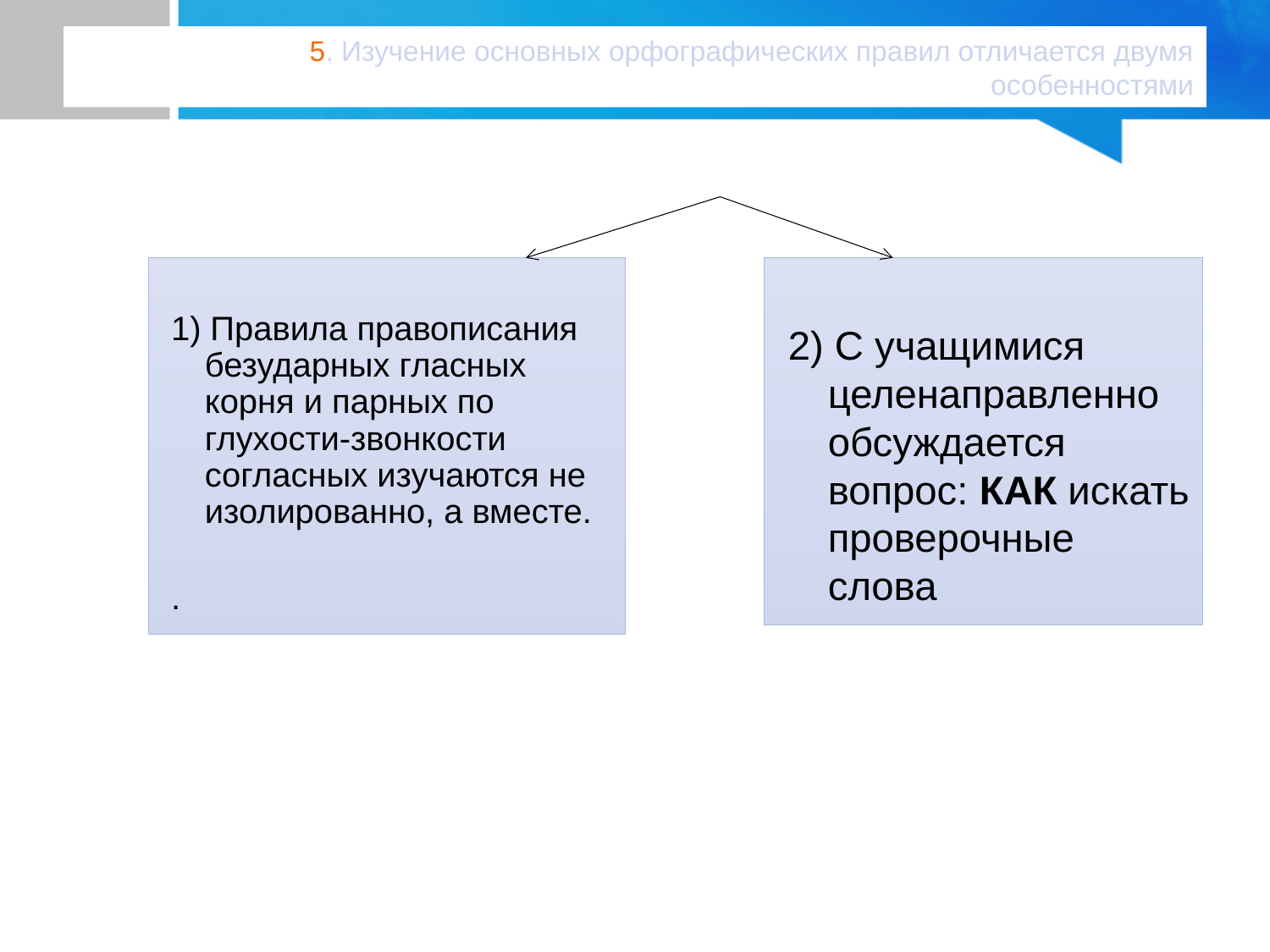

# 5. Изучение основных орфографических правил отличается двумя особенностями

1) Правила правописания безударных гласных корня и парных по глухости-звонкости согласных изучаются не изолированно, а вместе.

.

2) С учащимися целенаправленно обсуждается вопрос: КАК искать проверочные слова